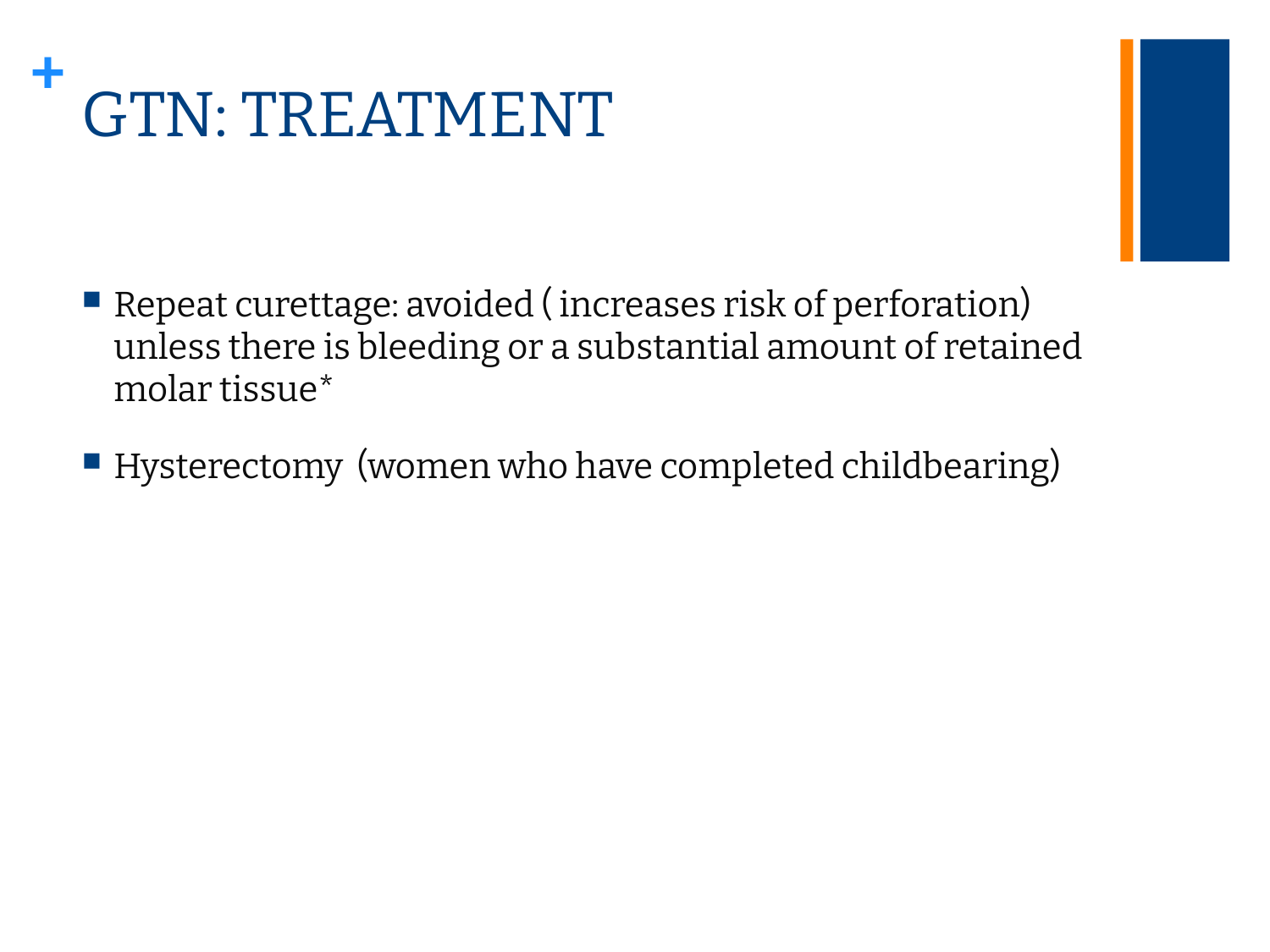

# GTN: TREATMENT
Repeat curettage: avoided ( increases risk of perforation) unless there is bleeding or a substantial amount of retained molar tissue*
Hysterectomy  (women who have completed childbearing)